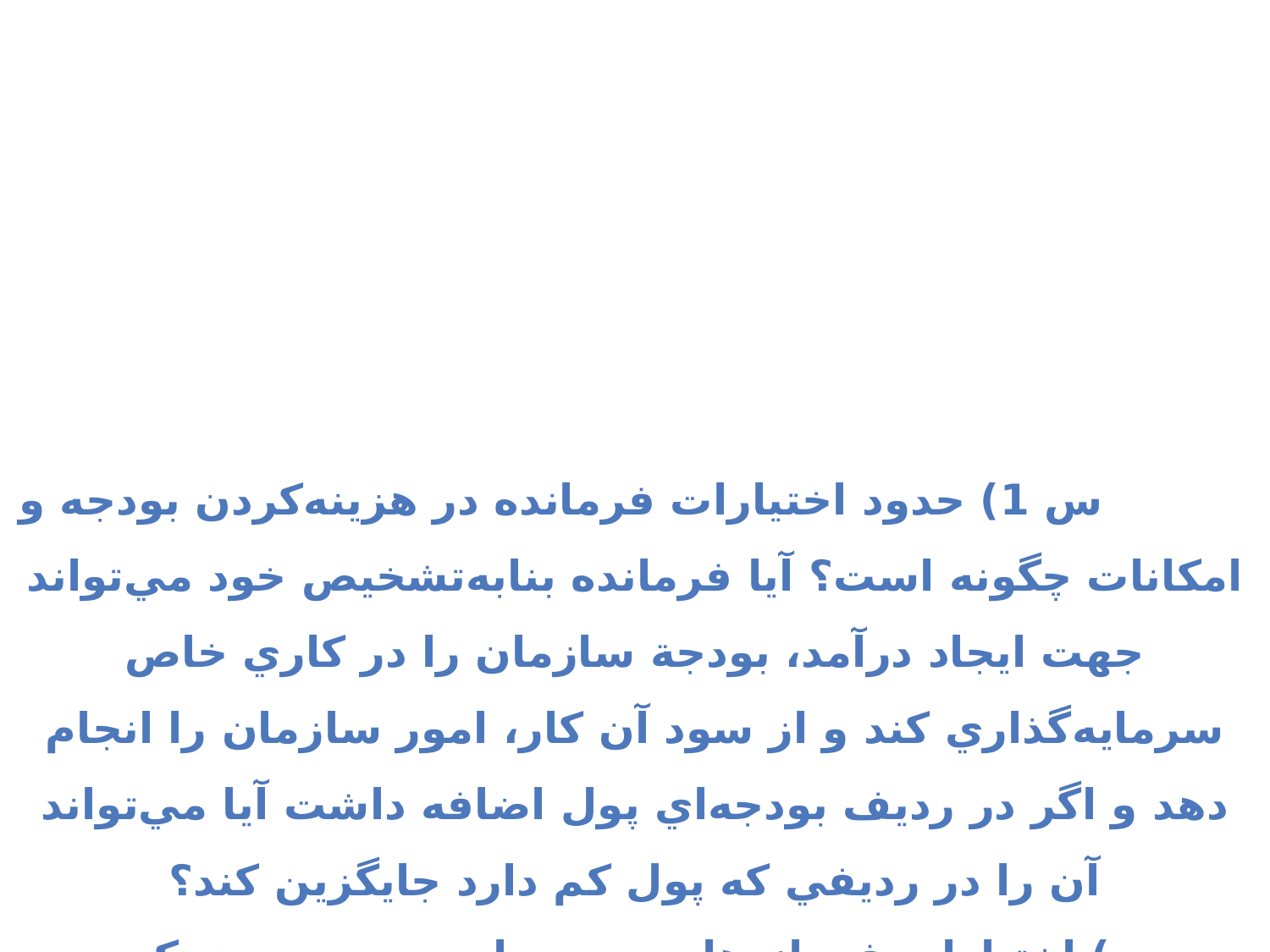

1)تصرف دربیت المال درمحدوده اختیارات یااذن مسئول بالاتر                                                                                                                                                                                                                                                                                                                                                                                                                                                                                                                                                                                                                                                                                                                                                                                               س 1) حدود اختيارات فرمانده در هزينه‌كردن بودجه و امكانات چگونه است؟ آيا فرمانده بنابه‌تشخيص خود مي‌تواند جهت ايجاد درآمد، بودجة سازمان را در كاري خاص سرمايه‌گذاري كند و از سود آن كار، امور سازمان را انجام دهد و اگر در رديف بودجه‌اي پول اضافه داشت آيا مي‌تواند آن را در رديفي كه پول كم دارد جايگزين كند؟
ج) اختيارات فرماندهان محدود است به حدودي كه قانون‌ومقررات سازماني معين كرده است. بنابراين، در فرض سؤال هر اقدامي‌كه درحدّ اختيارات قانوني باشد، مانعي ندارد و بيش از آن جايز نيست.